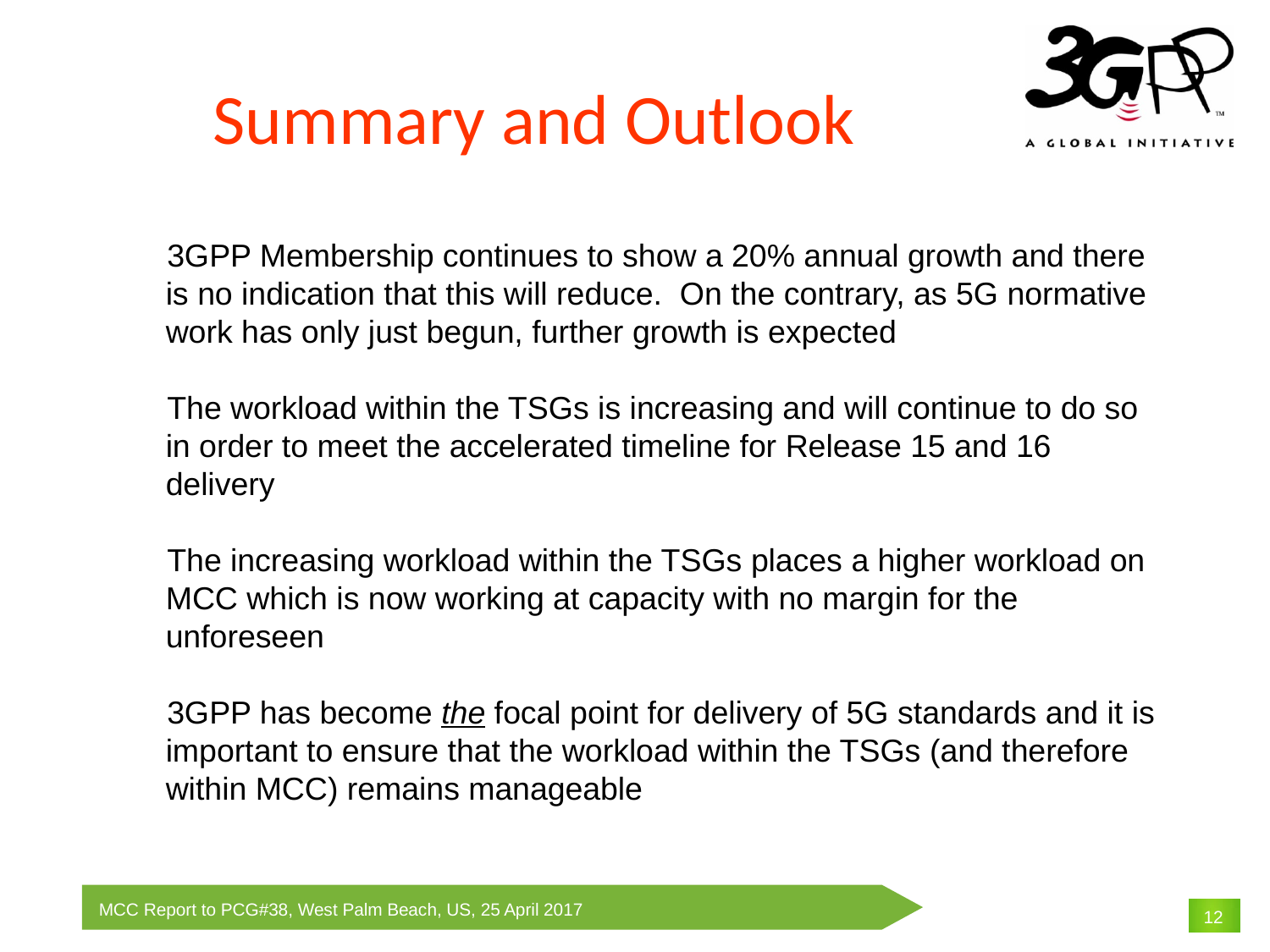

# Summary and Outlook

3GPP Membership continues to show a 20% annual growth and there is no indication that this will reduce.  On the contrary, as 5G normative work has only just begun, further growth is expected

The workload within the TSGs is increasing and will continue to do so in order to meet the accelerated timeline for Release 15 and 16 delivery

The increasing workload within the TSGs places a higher workload on MCC which is now working at capacity with no margin for the unforeseen

3GPP has become the focal point for delivery of 5G standards and it is important to ensure that the workload within the TSGs (and therefore within MCC) remains manageable